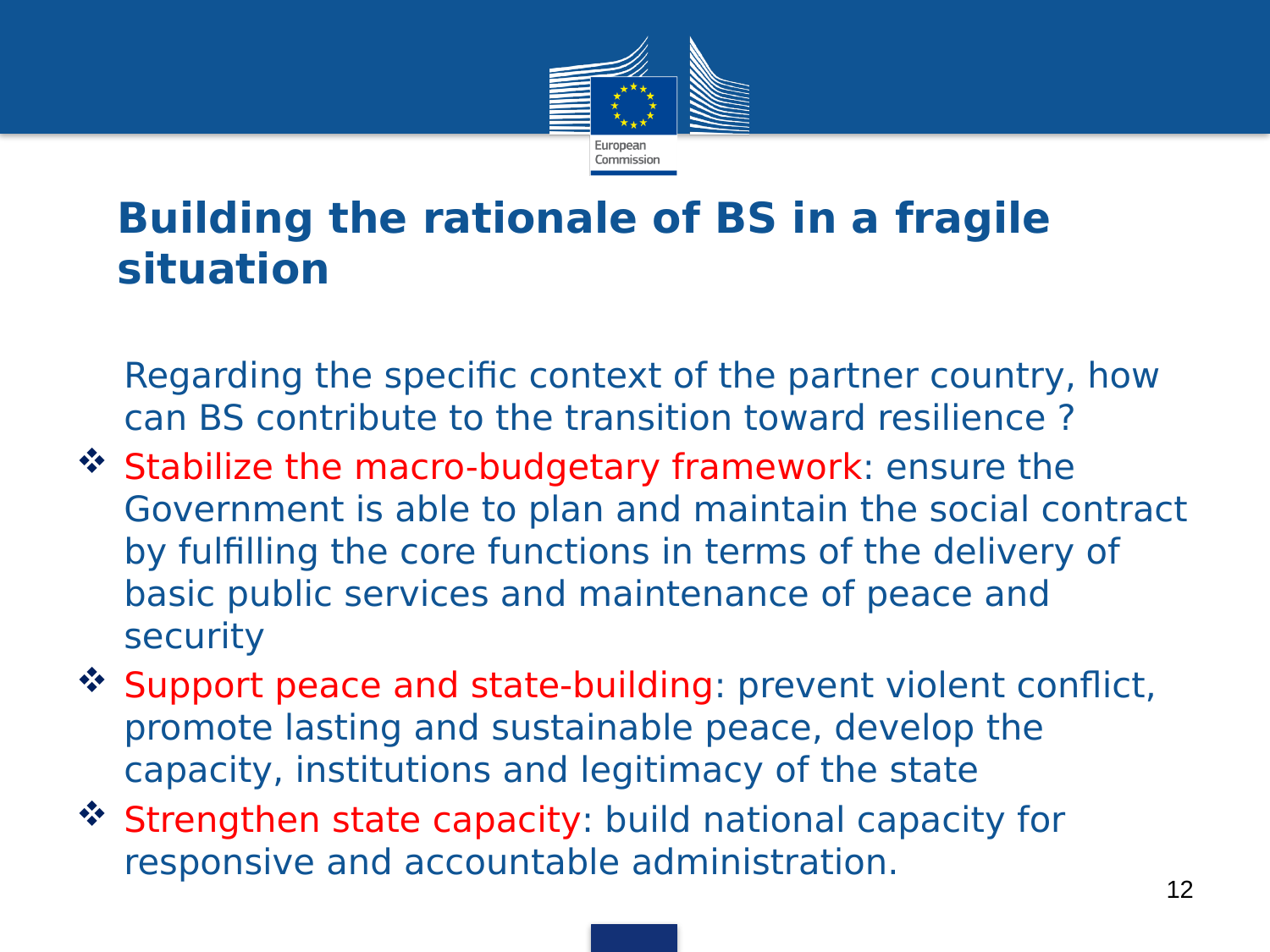

# Building the rationale of BS in a fragile situation
Regarding the specific context of the partner country, how can BS contribute to the transition toward resilience ?
Stabilize the macro-budgetary framework: ensure the Government is able to plan and maintain the social contract by fulfilling the core functions in terms of the delivery of basic public services and maintenance of peace and security
Support peace and state-building: prevent violent conflict, promote lasting and sustainable peace, develop the capacity, institutions and legitimacy of the state
Strengthen state capacity: build national capacity for responsive and accountable administration.
12